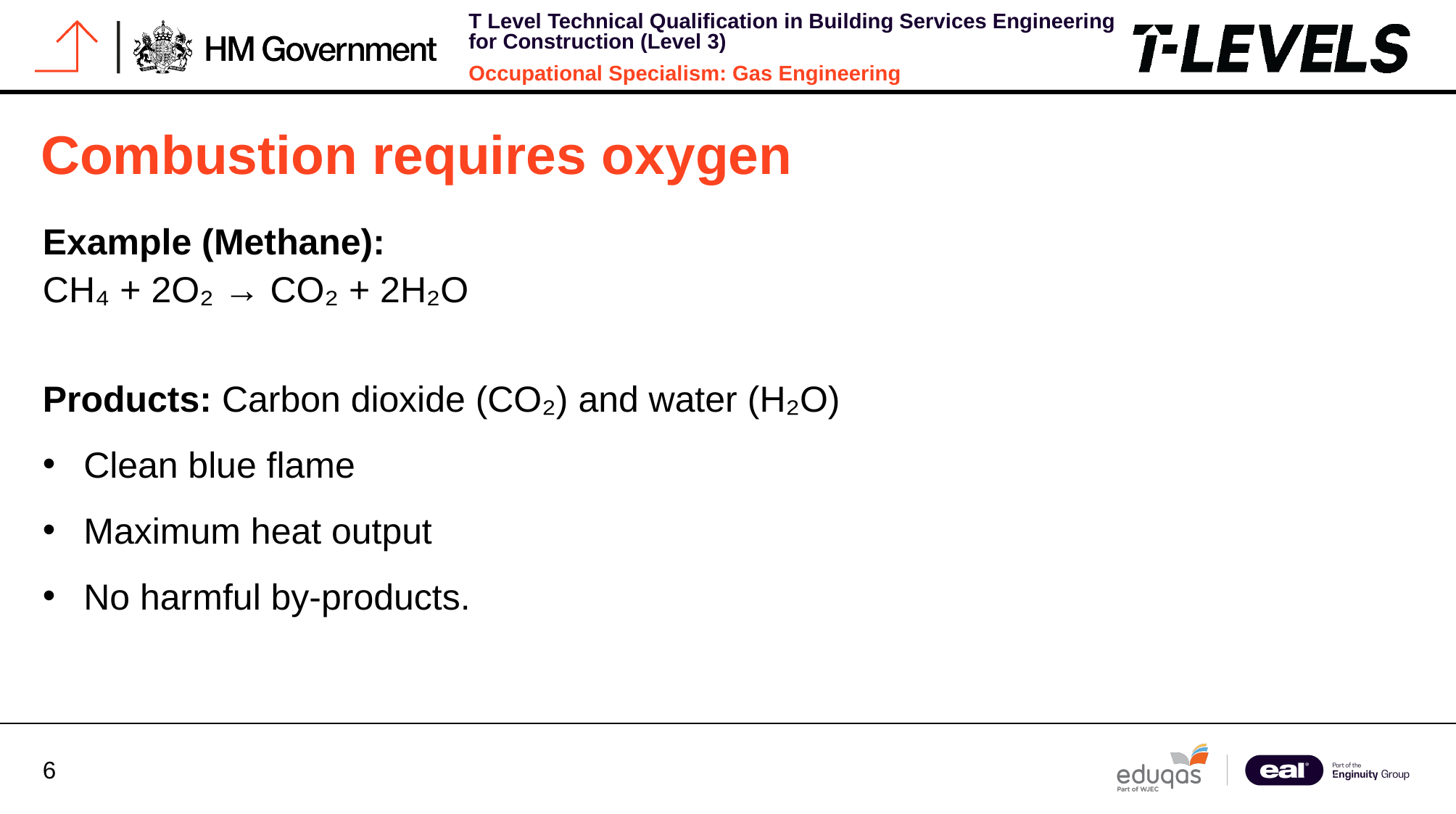

# Combustion requires oxygen
Example (Methane):
CH₄ + 2O₂ → CO₂ + 2H₂O
Products: Carbon dioxide (CO₂) and water (H₂O)
Clean blue flame
Maximum heat output
No harmful by-products.